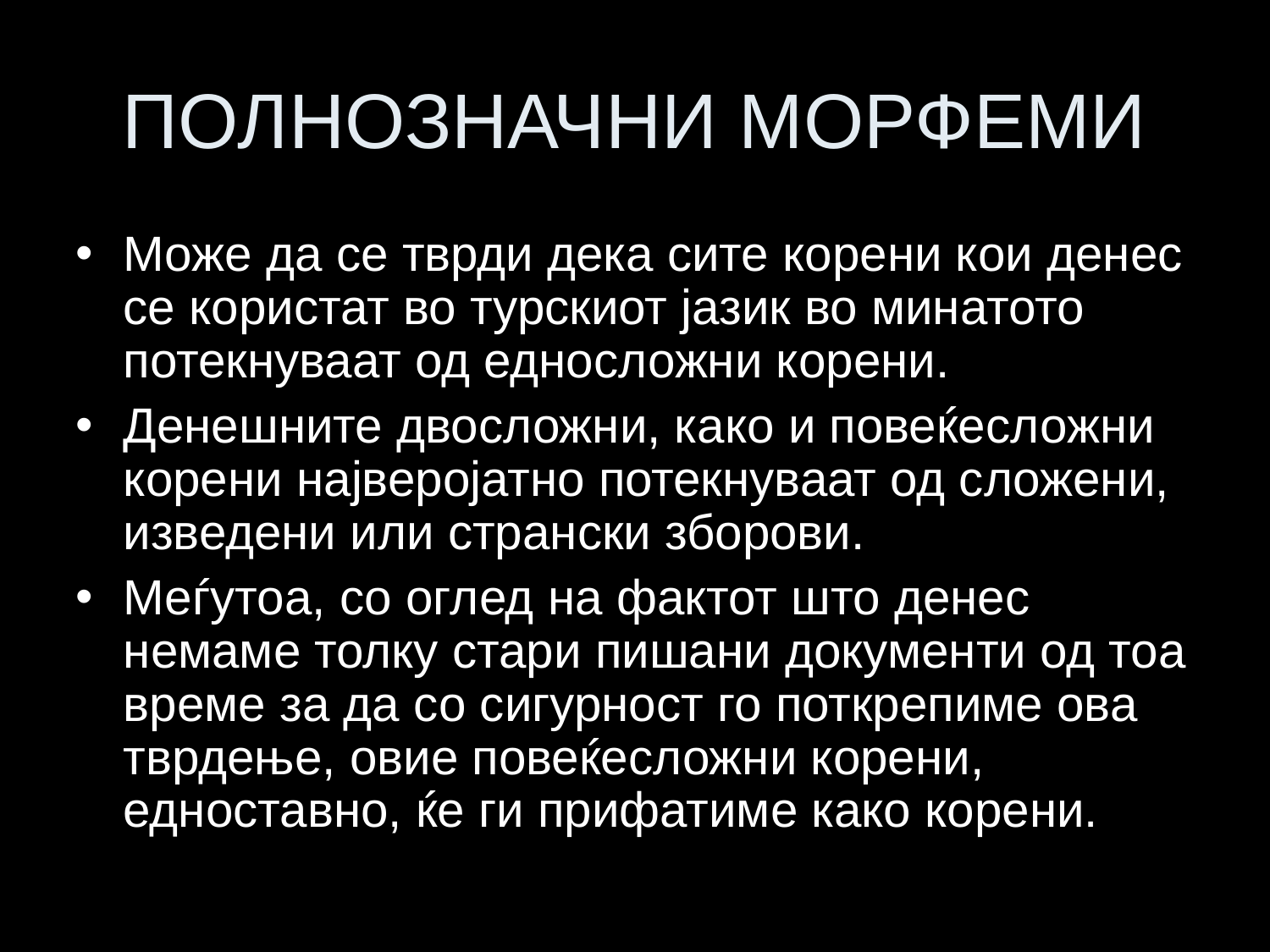

# ПОЛНОЗНАЧНИ МОРФЕМИ
Може да се тврди дека сите корени кои денес се користат во турскиот јазик во минатото потекнуваат од едносложни корени.
Денешните двосложни, како и повеќесложни корени најверојатно потекнуваат од сложени, изведени или странски зборови.
Меѓутоа, со оглед на фактот што денес немаме толку стари пишани документи од тоа време за да со сигурност го поткрепиме ова тврдење, овие повеќесложни корени, едноставно, ќе ги прифатиме како корени.